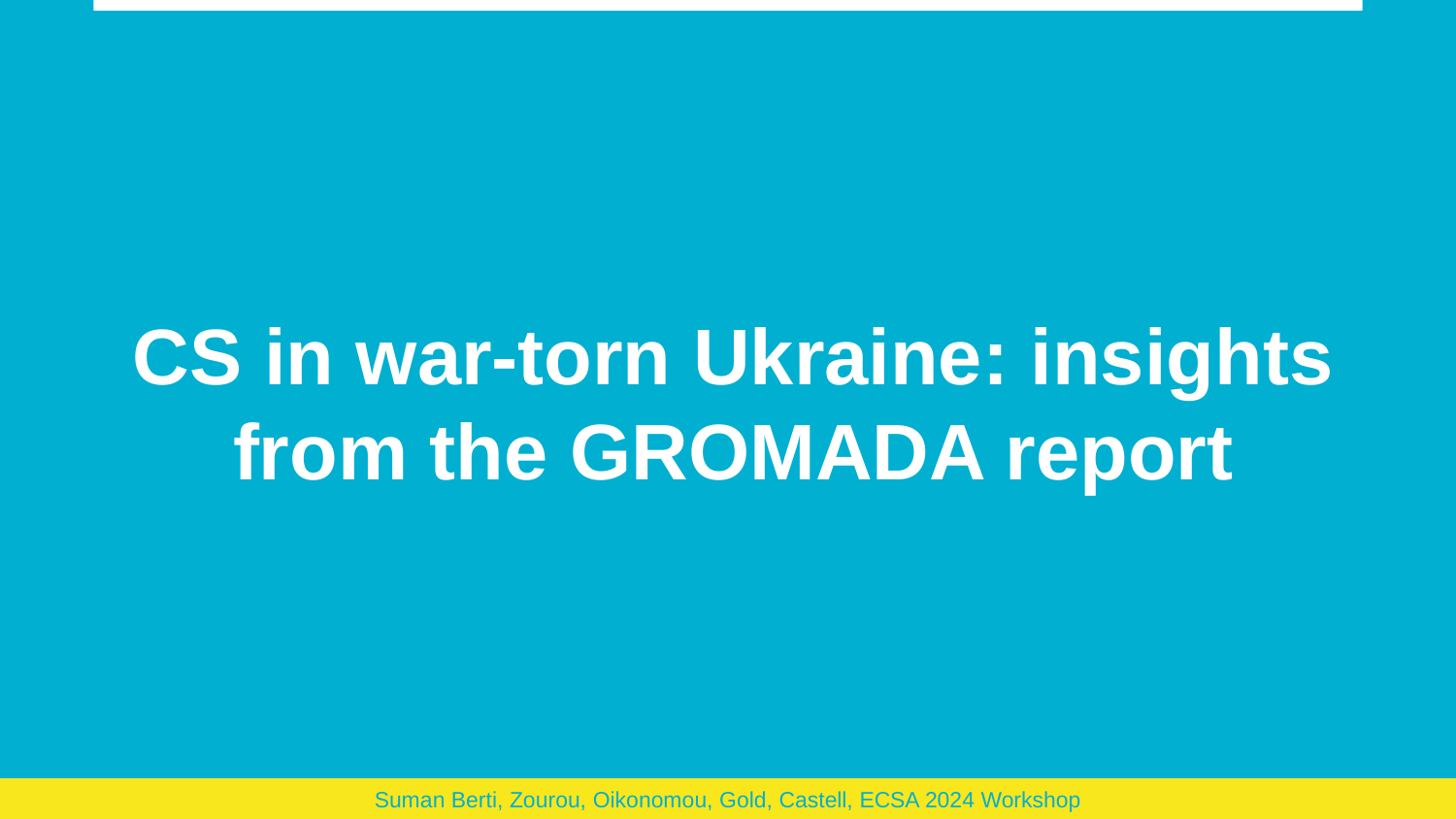

# CS in war-torn Ukraine: insights from the GROMADA report
Suman Berti, Zourou, Oikonomou, Gold, Castell, ECSA 2024 Workshop